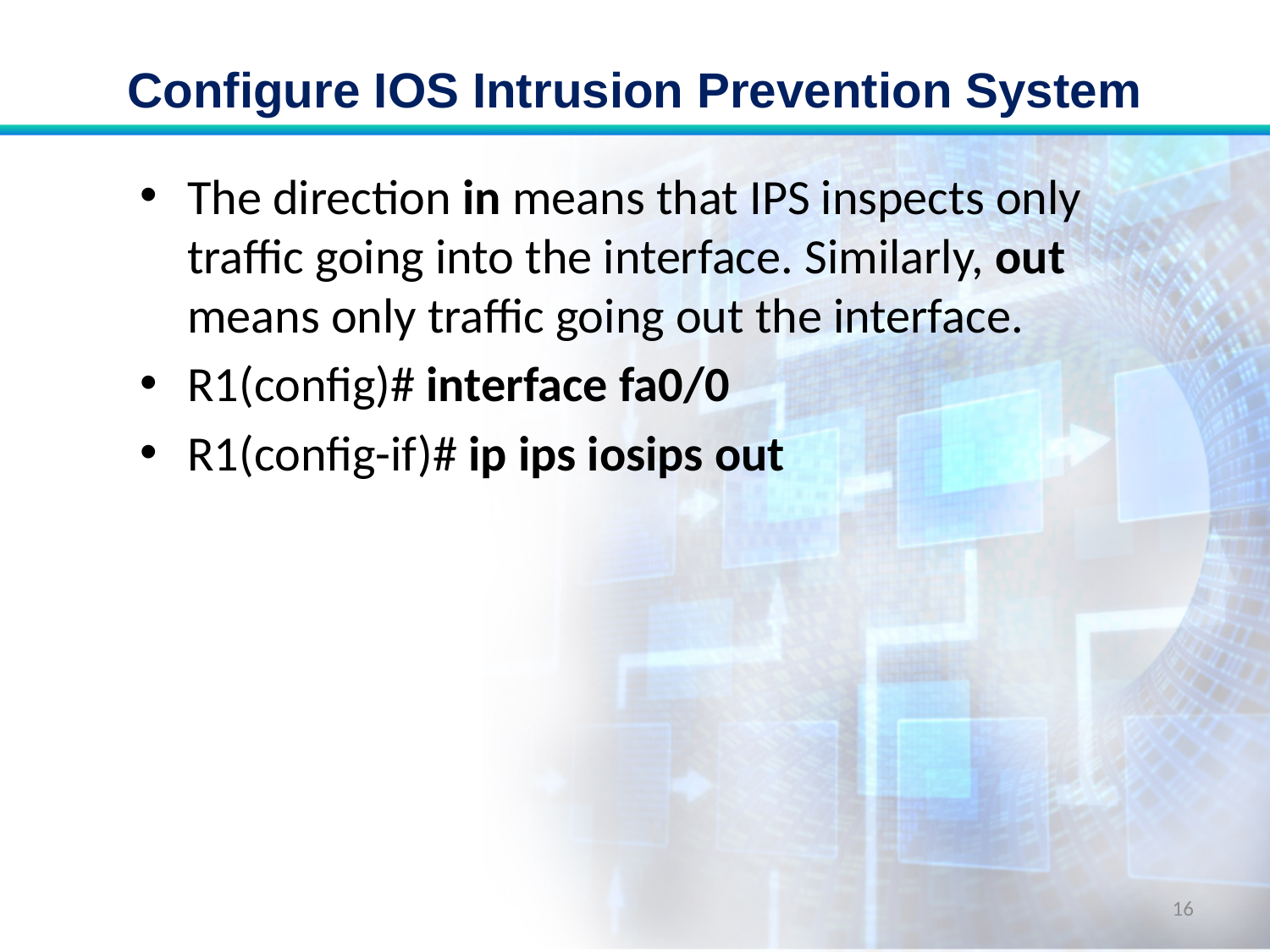

# Configure IOS Intrusion Prevention System
The direction in means that IPS inspects only traffic going into the interface. Similarly, out means only traffic going out the interface.
R1(config)# interface fa0/0
R1(config-if)# ip ips iosips out
16